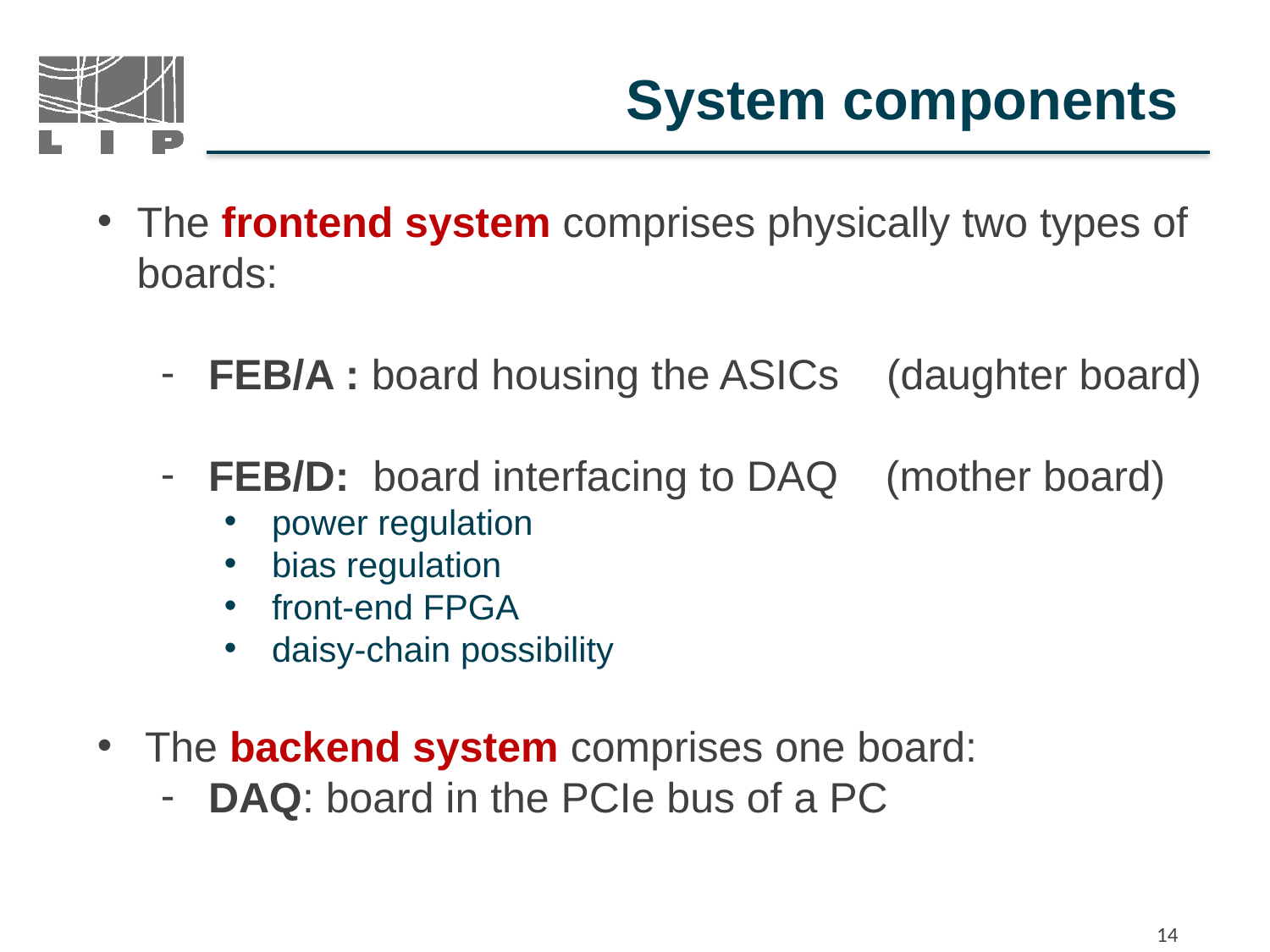

# System components
The frontend system comprises physically two types of boards:

FEB/A : board housing the ASICs    (daughter board)

FEB/D:  board interfacing to DAQ    (mother board)
power regulation
bias regulation
front-end FPGA
daisy-chain possibility

The backend system comprises one board:
DAQ: board in the PCIe bus of a PC

 14